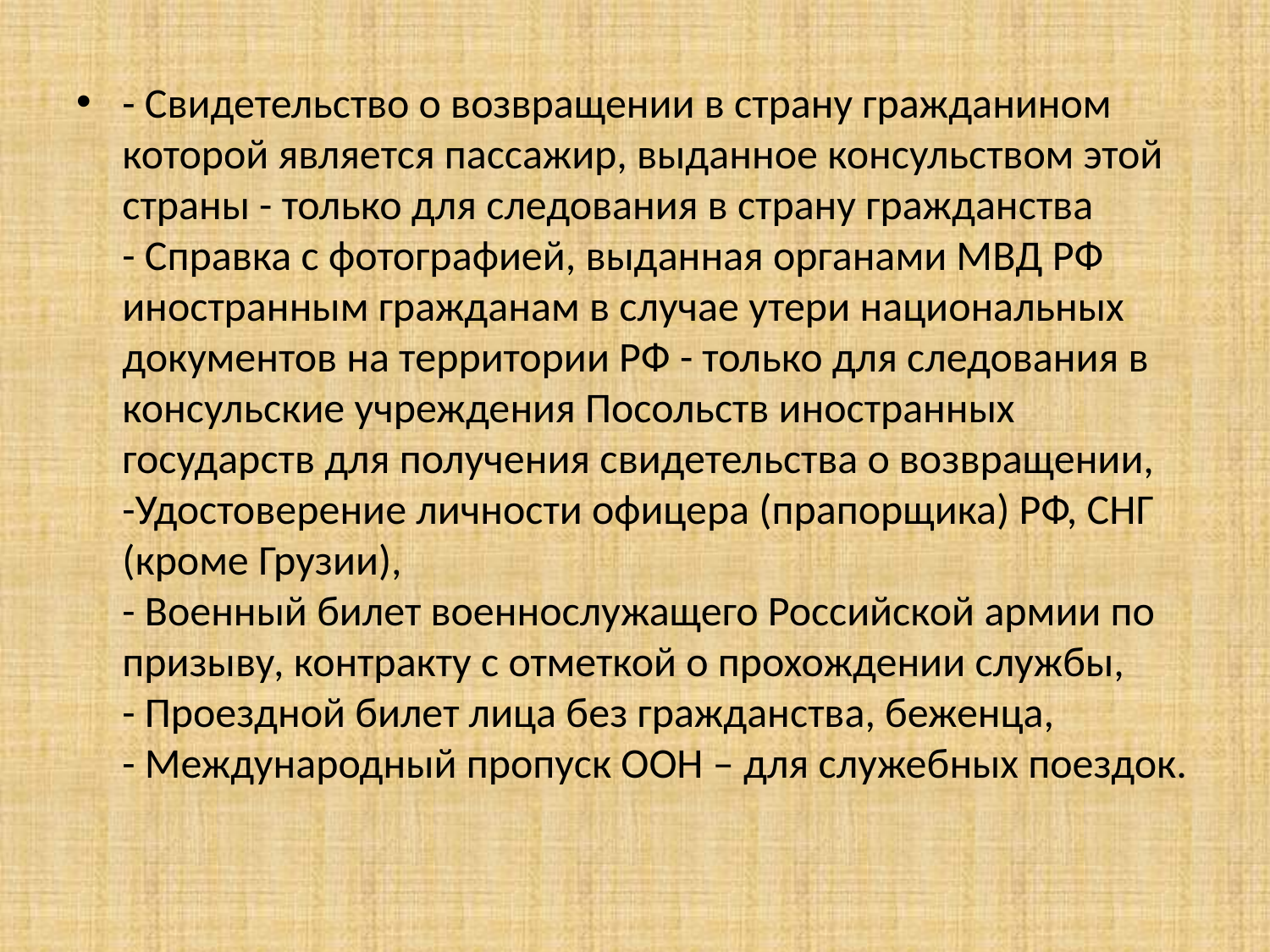

- Свидетельство о возвращении в страну гражданином которой является пассажир, выданное консульством этой страны - только для следования в страну гражданства
- Справка с фотографией, выданная органами МВД РФ иностранным гражданам в случае утери национальных документов на территории РФ - только для следования в консульские учреждения Посольств иностранных государств для получения свидетельства о возвращении,
-Удостоверение личности офицера (прапорщика) РФ, СНГ (кроме Грузии),
- Военный билет военнослужащего Российской армии по призыву, контракту с отметкой о прохождении службы,
- Проездной билет лица без гражданства, беженца,
- Международный пропуск ООН – для служебных поездок.